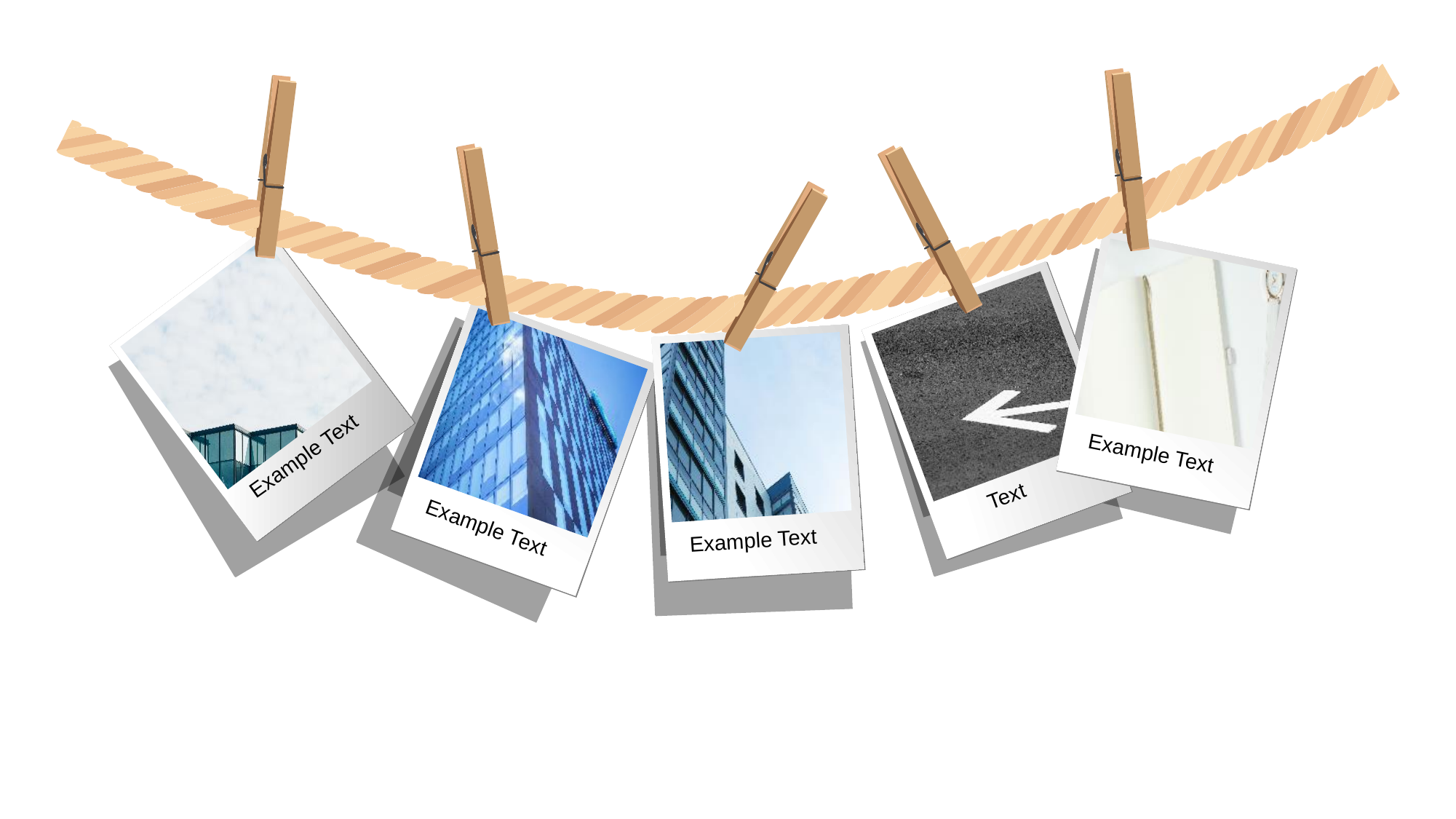

Timeline Film Roll – Your Text Here

Example Text
Example Text
Text
Example Text
Example Text